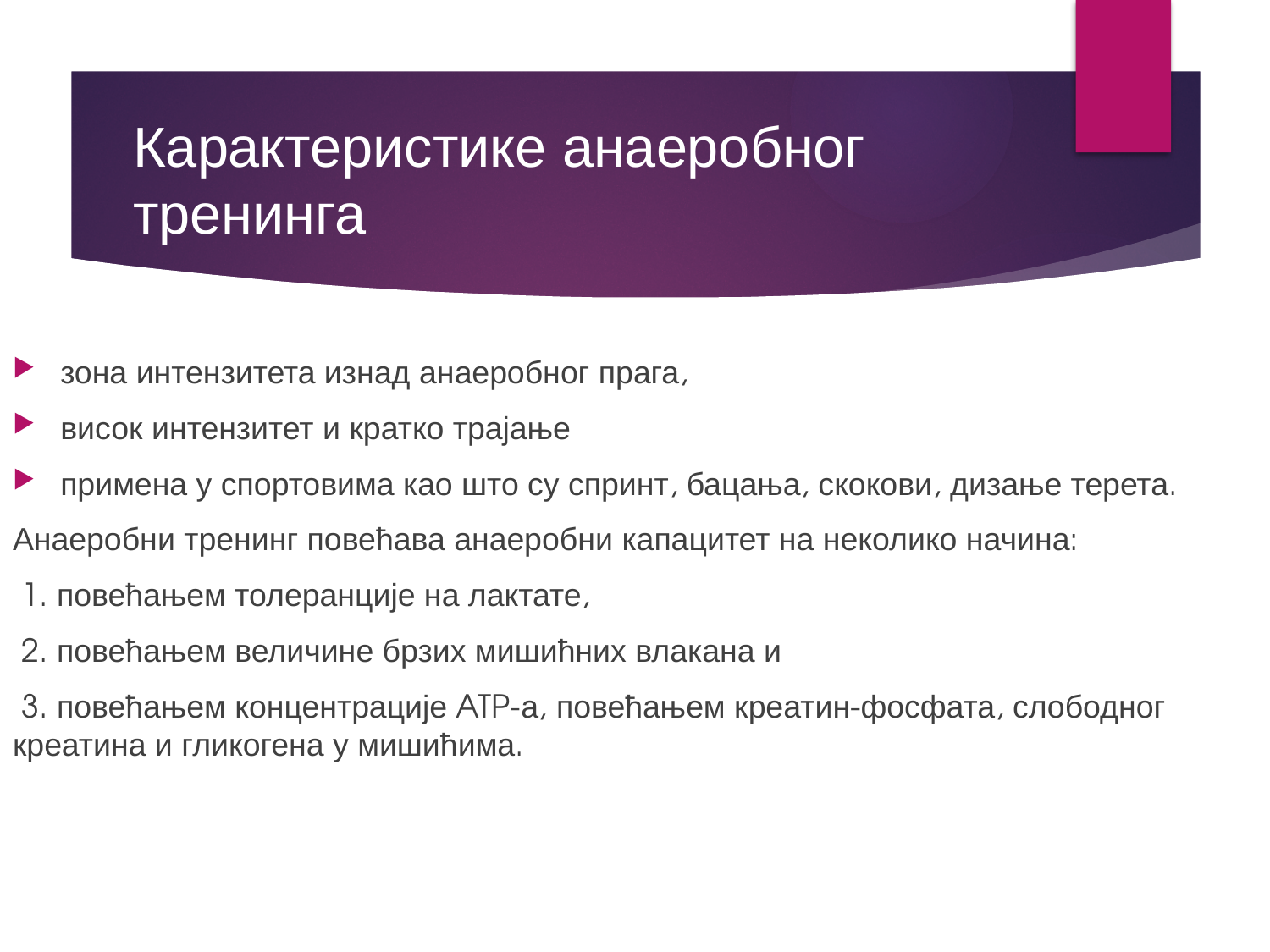

# Карактеристике анаеробног тренинга
зона интензитета изнад анаеробног прага,
висок интензитет и кратко трајање
примена у спортовима као што су спринт, бацања, скокови, дизање терета.
Анаеробни тренинг повећава анаеробни капацитет на неколико начина:
 1. повећањем толеранције на лактате,
 2. повећањем величине брзих мишићних влакана и
 3. повећањем концентрације ATP-а, повећањем креатин-фосфата, слободног креатина и гликогена у мишићима.